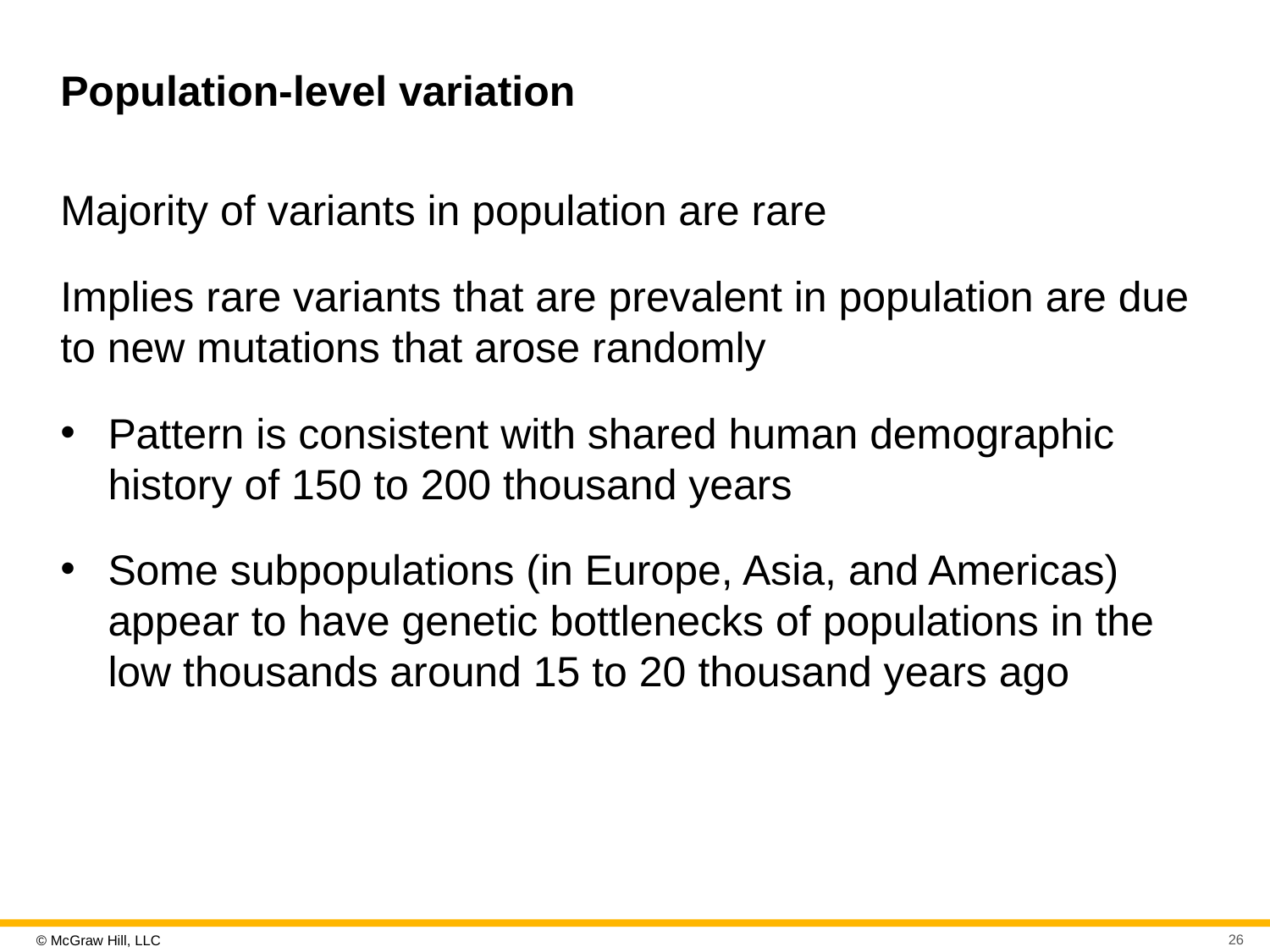

# Population-level variation
Majority of variants in population are rare
Implies rare variants that are prevalent in population are due to new mutations that arose randomly
Pattern is consistent with shared human demographic history of 150 to 200 thousand years
Some subpopulations (in Europe, Asia, and Americas) appear to have genetic bottlenecks of populations in the low thousands around 15 to 20 thousand years ago
26